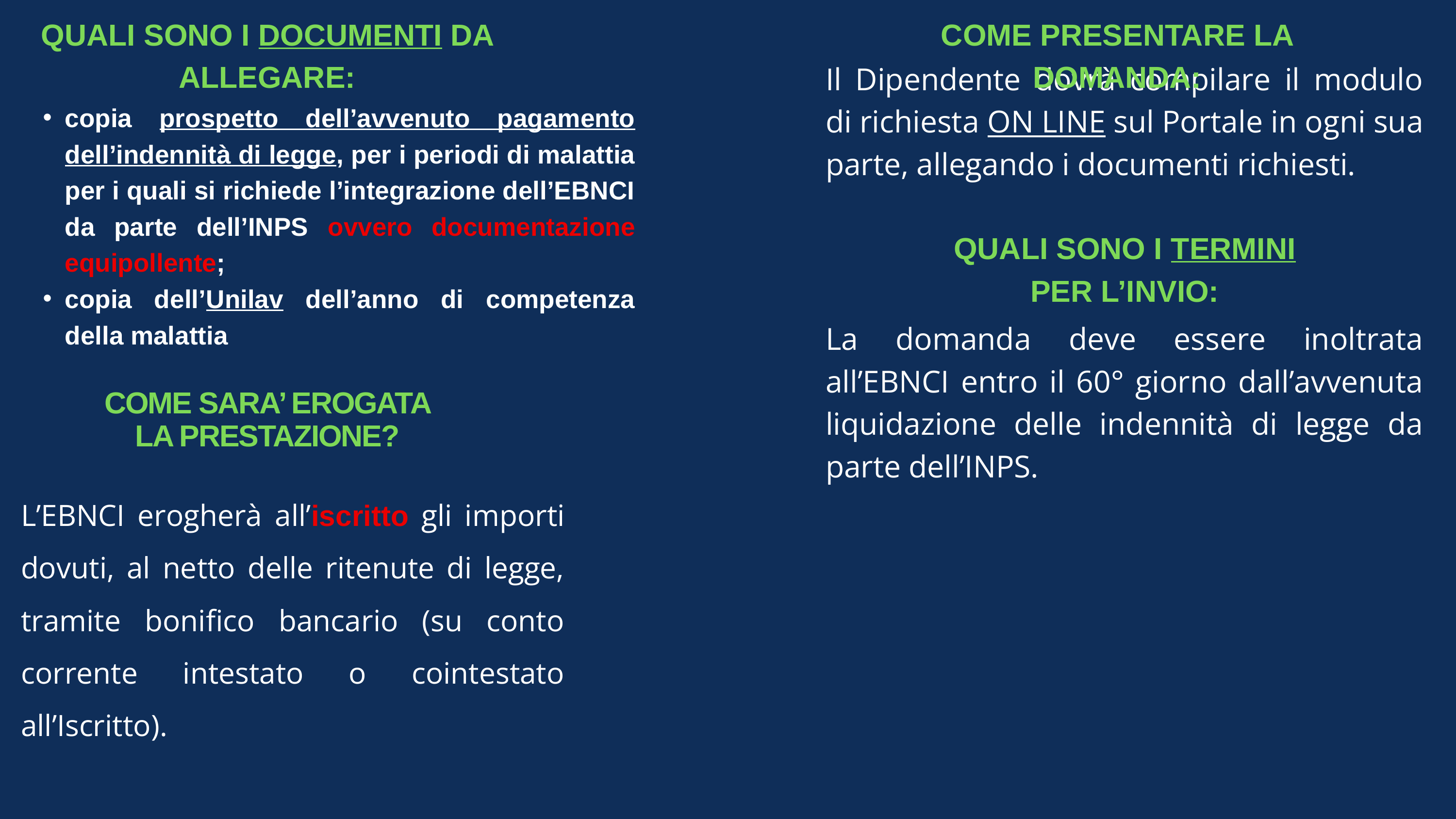

QUALI SONO I DOCUMENTI DA ALLEGARE:
COME PRESENTARE LA DOMANDA:
Il Dipendente dovrà compilare il modulo di richiesta ON LINE sul Portale in ogni sua parte, allegando i documenti richiesti.

copia prospetto dell’avvenuto pagamento dell’indennità di legge, per i periodi di malattia per i quali si richiede l’integrazione dell’EBNCI da parte dell’INPS ovvero documentazione equipollente;
copia dell’Unilav dell’anno di competenza della malattia
QUALI SONO I TERMINI PER L’INVIO:
La domanda deve essere inoltrata all’EBNCI entro il 60° giorno dall’avvenuta liquidazione delle indennità di legge da parte dell’INPS.
COME SARA’ EROGATA LA PRESTAZIONE?
L’EBNCI erogherà all’iscritto gli importi dovuti, al netto delle ritenute di legge, tramite bonifico bancario (su conto corrente intestato o cointestato all’Iscritto).